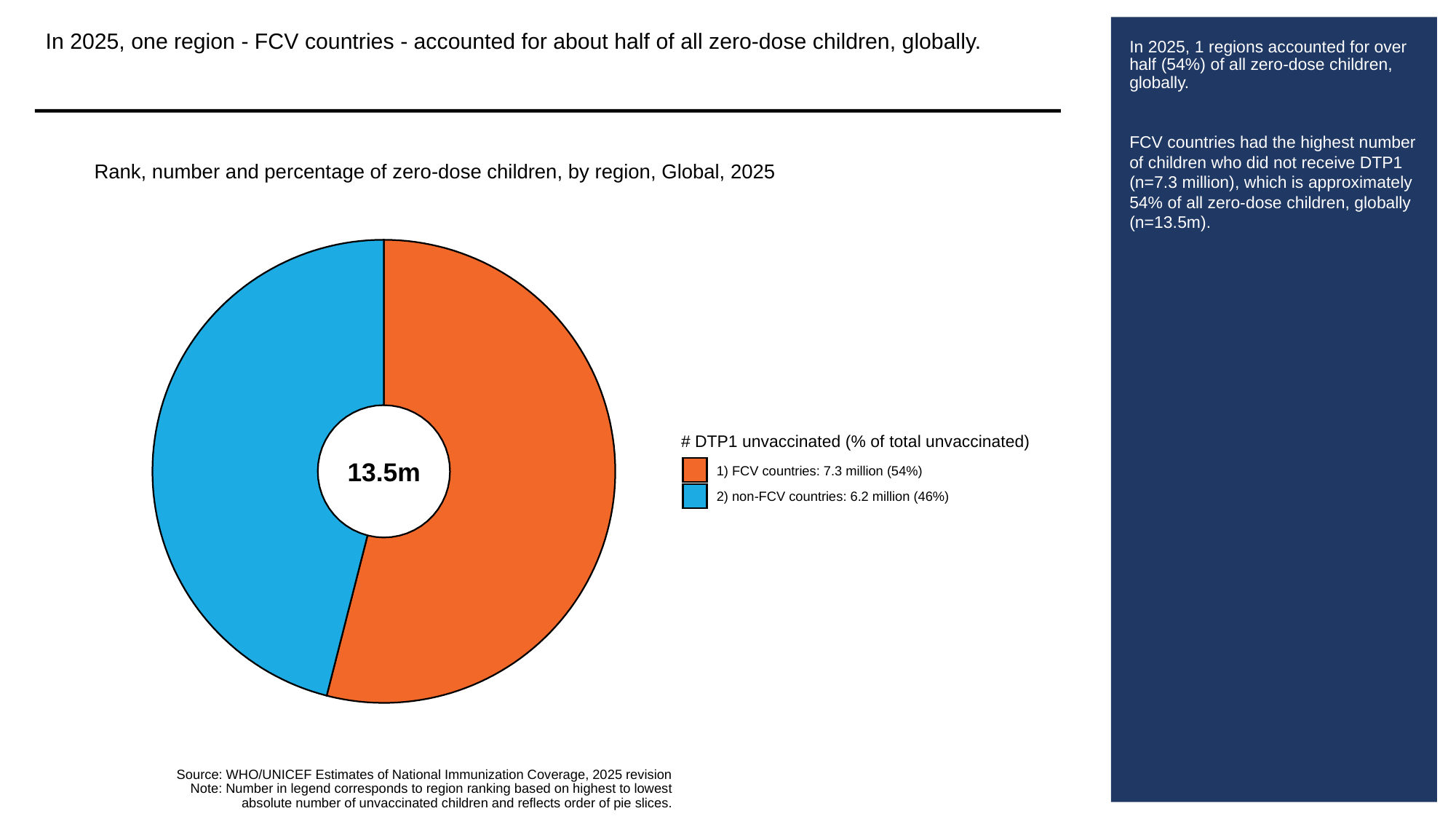

In 2025, one region - FCV countries - accounted for about half of all zero-dose children, globally.
# In 2025, 1 regions accounted for over half (54%) of all zero-dose children, globally.

FCV countries had the highest number of children who did not receive DTP1 (n=7.3 million), which is approximately 54% of all zero-dose children, globally (n=13.5m).

Rank, number and percentage of zero-dose children, by region, Global, 2025

# DTP1 unvaccinated (% of total unvaccinated)

13.5m
1) FCV countries: 7.3 million (54%)

2) non-FCV countries: 6.2 million (46%)
Source: WHO/UNICEF Estimates of National Immunization Coverage, 2025 revision
Note: Number in legend corresponds to region ranking based on highest to lowest
absolute number of unvaccinated children and reflects order of pie slices.